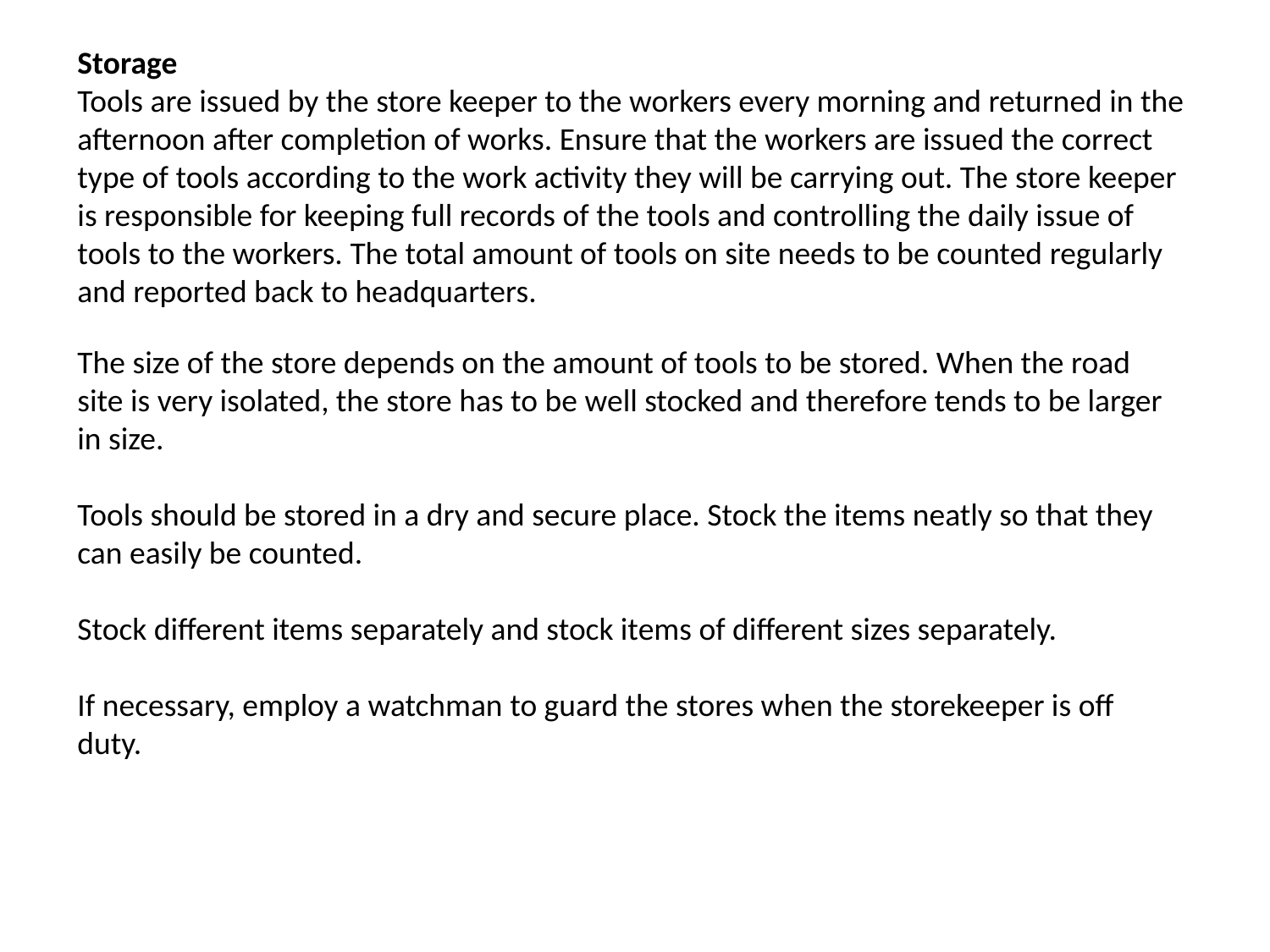

Storage
Tools are issued by the store keeper to the workers every morning and returned in the
afternoon after completion of works. Ensure that the workers are issued the correct
type of tools according to the work activity they will be carrying out. The store keeper
is responsible for keeping full records of the tools and controlling the daily issue of
tools to the workers. The total amount of tools on site needs to be counted regularly
and reported back to headquarters.
The size of the store depends on the amount of tools to be stored. When the road site is very isolated, the store has to be well stocked and therefore tends to be larger in size.

Tools should be stored in a dry and secure place. Stock the items neatly so that they can easily be counted.

Stock different items separately and stock items of different sizes separately.

If necessary, employ a watchman to guard the stores when the storekeeper is off duty.